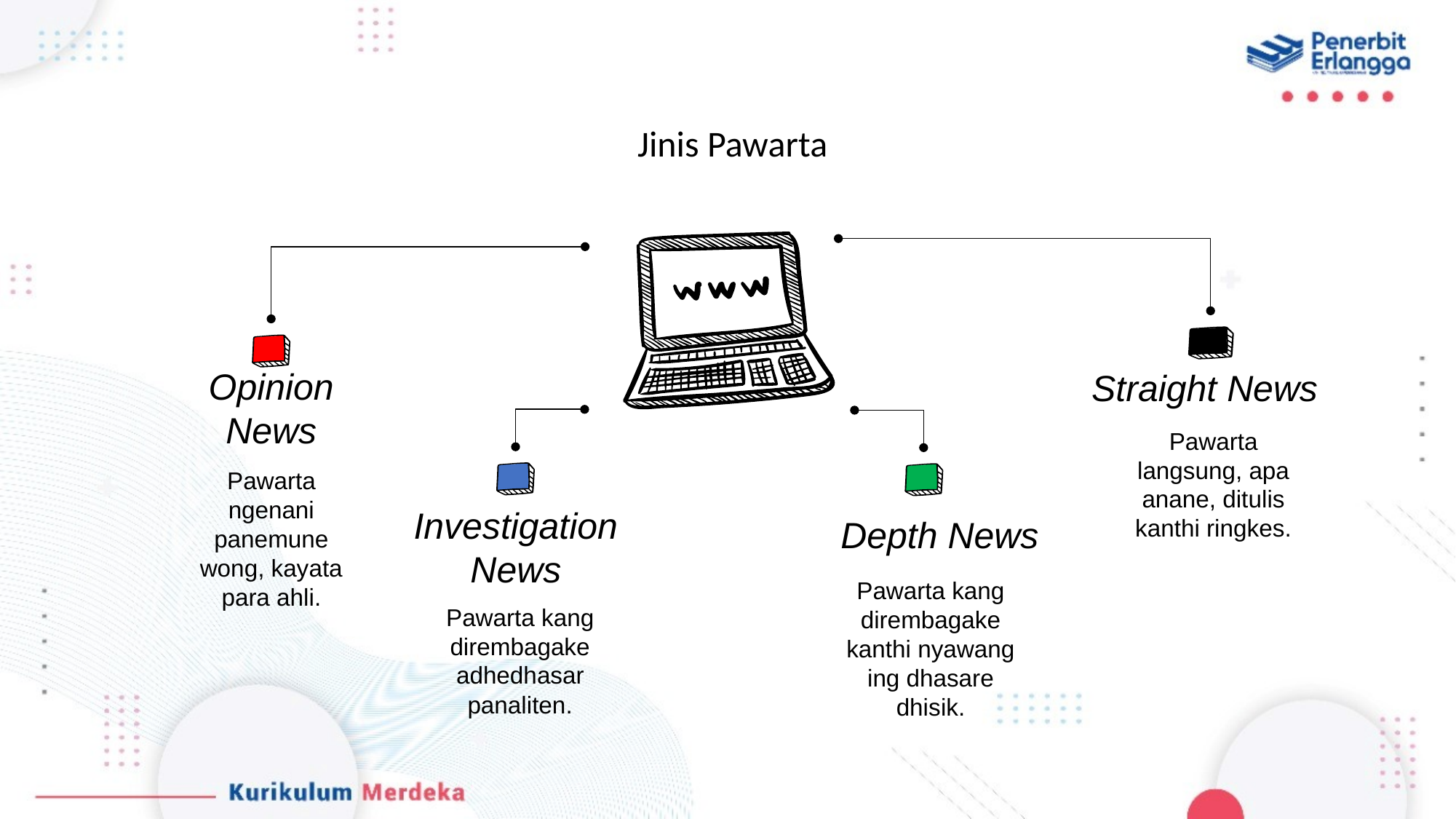

Jinis Pawarta

Straight News
Pawarta langsung, apa anane, ditulis kanthi ringkes.

Opinion News
Pawarta ngenani panemune wong, kayata para ahli.

Investigation News
Pawarta kang dirembagake adhedhasar panaliten.

Depth News
Pawarta kang dirembagake kanthi nyawang ing dhasare dhisik.